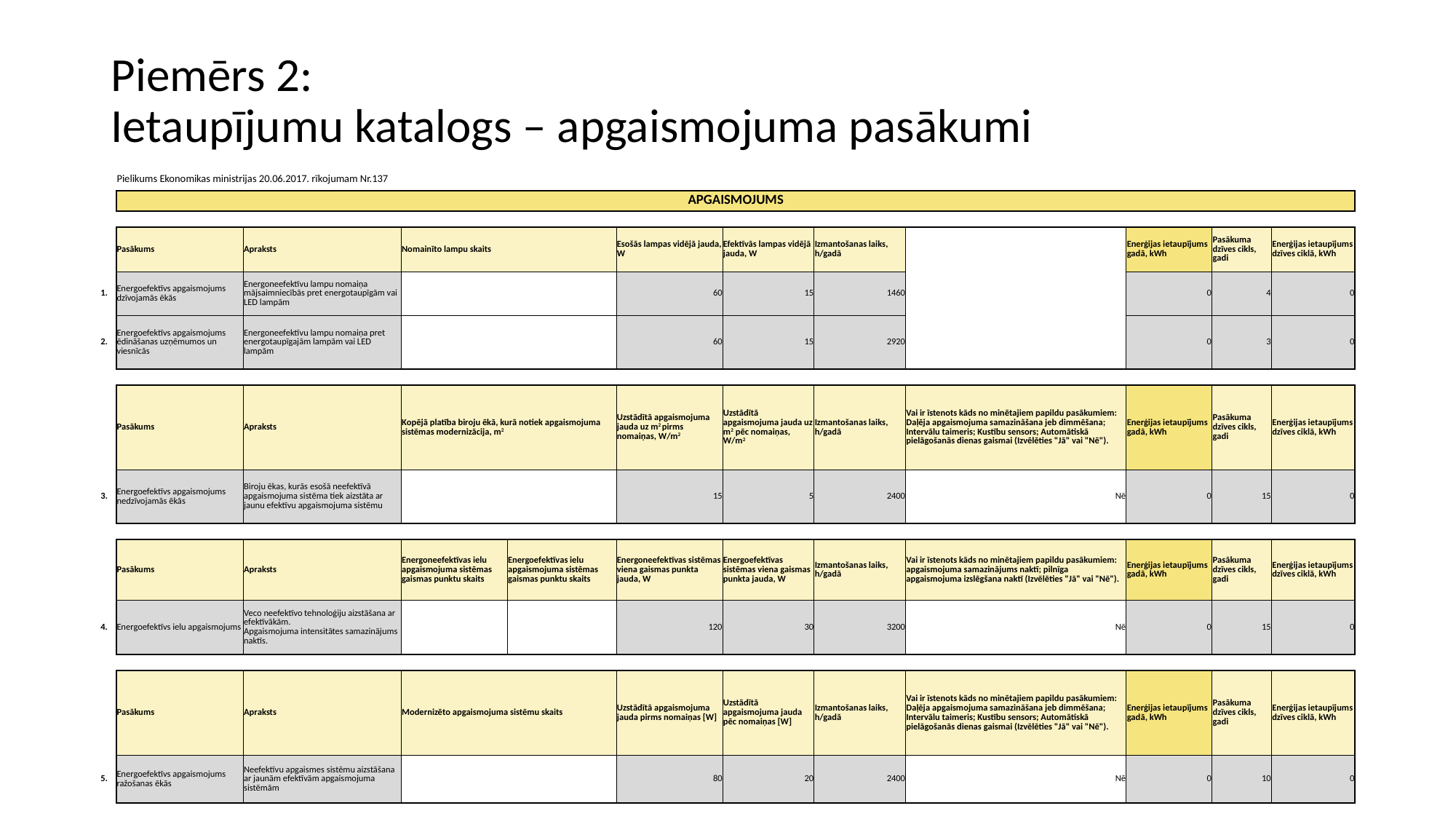

# Piemērs 2: Ietaupījumu katalogs – apgaismojuma pasākumi
|  | Pielikums Ekonomikas ministrijas 20.06.2017. rīkojumam Nr.137 |  |  |  |  |  |  |  |  |  |  |  |
| --- | --- | --- | --- | --- | --- | --- | --- | --- | --- | --- | --- | --- |
|  | APGAISMOJUMS |  |  |  |  |  |  |  |  |  |  |  |
|  |  |  |  |  |  |  |  |  |  |  |  |  |
|  | Pasākums | Apraksts | Nomainīto lampu skaits |  | Esošās lampas vidējā jauda, W | Efektīvās lampas vidējā jauda, W | Izmantošanas laiks, h/gadā |  |  | Enerģijas ietaupījums gadā, kWh | Pasākuma dzīves cikls, gadi | Enerģijas ietaupījums dzīves ciklā, kWh |
| 1. | Energoefektīvs apgaismojums dzīvojamās ēkās | Energoneefektīvu lampu nomaiņa mājsaimniecībās pret energotaupīgām vai LED lampām |  |  | 60 | 15 | 1460 |  |  | 0 | 4 | 0 |
| 2. | Energoefektīvs apgaismojums ēdināšanas uzņēmumos un viesnīcās | Energoneefektīvu lampu nomaiņa pret energotaupīgajām lampām vai LED lampām |  |  | 60 | 15 | 2920 |  |  | 0 | 3 | 0 |
|  |  |  |  |  |  |  |  |  |  |  |  |  |
|  | Pasākums | Apraksts | Kopējā platība biroju ēkā, kurā notiek apgaismojuma sistēmas modernizācija, m2 |  | Uzstādītā apgaismojuma jauda uz m2 pirms nomaiņas, W/m2 | Uzstādītā apgaismojuma jauda uz m2 pēc nomaiņas, W/m2 | Izmantošanas laiks, h/gadā | Vai ir īstenots kāds no minētajiem papildu pasākumiem: Daļēja apgaismojuma samazināšana jeb dimmēšana; Intervālu taimeris; Kustību sensors; Automātiskā pielāgošanās dienas gaismai (Izvēlēties "Jā" vai "Nē"). |  | Enerģijas ietaupījums gadā, kWh | Pasākuma dzīves cikls, gadi | Enerģijas ietaupījums dzīves ciklā, kWh |
| 3. | Energoefektīvs apgaismojums nedzīvojamās ēkās | Biroju ēkas, kurās esošā neefektīvā apgaismojuma sistēma tiek aizstāta ar jaunu efektīvu apgaismojuma sistēmu |  |  | 15 | 5 | 2400 | Nē |  | 0 | 15 | 0 |
|  |  |  |  |  |  |  |  |  |  |  |  |  |
|  | Pasākums | Apraksts | Energoneefektīvas ielu apgaismojuma sistēmas gaismas punktu skaits | Energoefektīvas ielu apgaismojuma sistēmas gaismas punktu skaits | Energoneefektīvas sistēmas viena gaismas punkta jauda, W | Energoefektīvas sistēmas viena gaismas punkta jauda, W | Izmantošanas laiks, h/gadā | Vai ir īstenots kāds no minētajiem papildu pasākumiem: apgaismojuma samazinājums naktī; pilnīga apgaismojuma izslēgšana naktī (Izvēlēties "Jā" vai "Nē"). |  | Enerģijas ietaupījums gadā, kWh | Pasākuma dzīves cikls, gadi | Enerģijas ietaupījums dzīves ciklā, kWh |
| 4. | Energoefektīvs ielu apgaismojums | Veco neefektīvo tehnoloģiju aizstāšana ar efektīvākām. Apgaismojuma intensitātes samazinājums naktīs. |  |  | 120 | 30 | 3200 | Nē |  | 0 | 15 | 0 |
|  |  |  |  |  |  |  |  |  |  |  |  |  |
|  | Pasākums | Apraksts | Modernizēto apgaismojuma sistēmu skaits |  | Uzstādītā apgaismojuma jauda pirms nomaiņas [W] | Uzstādītā apgaismojuma jauda pēc nomaiņas [W] | Izmantošanas laiks, h/gadā | Vai ir īstenots kāds no minētajiem papildu pasākumiem: Daļēja apgaismojuma samazināšana jeb dimmēšana; Intervālu taimeris; Kustību sensors; Automātiskā pielāgošanās dienas gaismai (Izvēlēties "Jā" vai "Nē"). |  | Enerģijas ietaupījums gadā, kWh | Pasākuma dzīves cikls, gadi | Enerģijas ietaupījums dzīves ciklā, kWh |
| 5. | Energoefektīvs apgaismojums ražošanas ēkās | Neefektīvu apgaismes sistēmu aizstāšana ar jaunām efektīvām apgaismojuma sistēmām |  |  | 80 | 20 | 2400 | Nē |  | 0 | 10 | 0 |